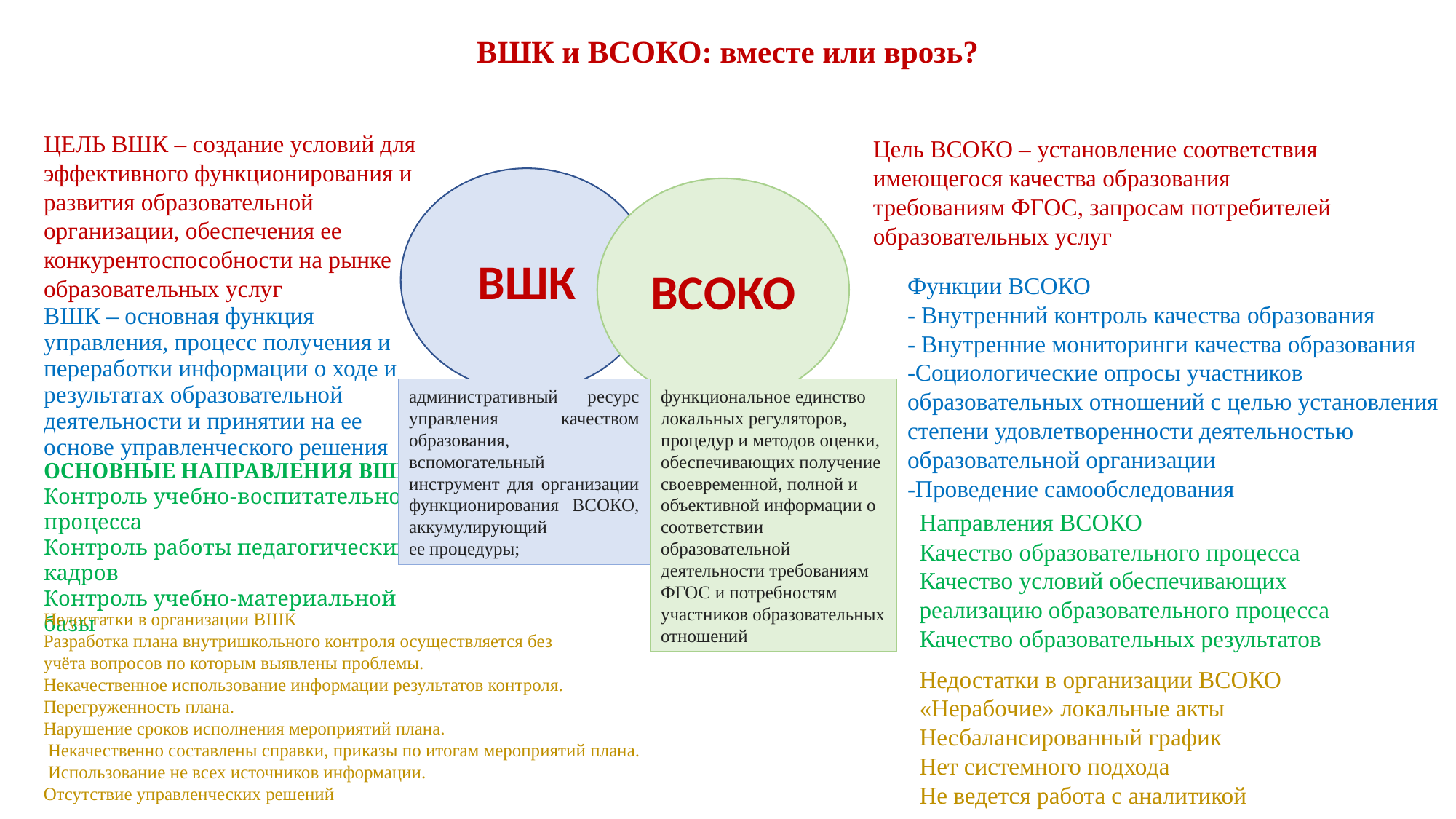

# ВШК и ВСОКО: вместе или врозь?
ЦЕЛЬ ВШК – создание условий для эффективного функционирования и развития образовательной организации, обеспечения ее конкурентоспособности на рынке образовательных услуг
Цель ВСОКО – установление соответствия имеющегося качества образования требованиям ФГОС, запросам потребителей образовательных услуг
ВШК
ВСОКО
Функции ВСОКО
- Внутренний контроль качества образования
- Внутренние мониторинги качества образования
-Социологические опросы участников образовательных отношений с целью установления степени удовлетворенности деятельностью образовательной организации
-Проведение самообследования
ВШК – основная функция управления, процесс получения и переработки информации о ходе и результатах образовательной деятельности и принятии на ее основе управленческого решения
административный ресурс управления качеством образования, вспомогательный инструмент для организации функционирования ВСОКО, аккумулирующий ее процедуры;
функциональное единство локальных регуляторов, процедур и методов оценки, обеспечивающих получение своевременной, полной и объективной информации о соответствии образовательной деятельности требованиям ФГОС и потребностям участников образовательных отношений
ОСНОВНЫЕ НАПРАВЛЕНИЯ ВШК
Контроль учебно-воспитательного процесса
Контроль работы педагогических кадров
Контроль учебно-материальной базы
Направления ВСОКО
Качество образовательного процесса
Качество условий обеспечивающих реализацию образовательного процесса
Качество образовательных результатов
Недостатки в организации ВШК
Разработка плана внутришкольного контроля осуществляется без
учёта вопросов по которым выявлены проблемы.
Некачественное использование информации результатов контроля.
Перегруженность плана.
Нарушение сроков исполнения мероприятий плана.
 Некачественно составлены справки, приказы по итогам мероприятий плана.
 Использование не всех источников информации.
Отсутствие управленческих решений

Недостатки в организации ВСОКО «Нерабочие» локальные акты Несбалансированный график
Нет системного подхода
Не ведется работа с аналитикой